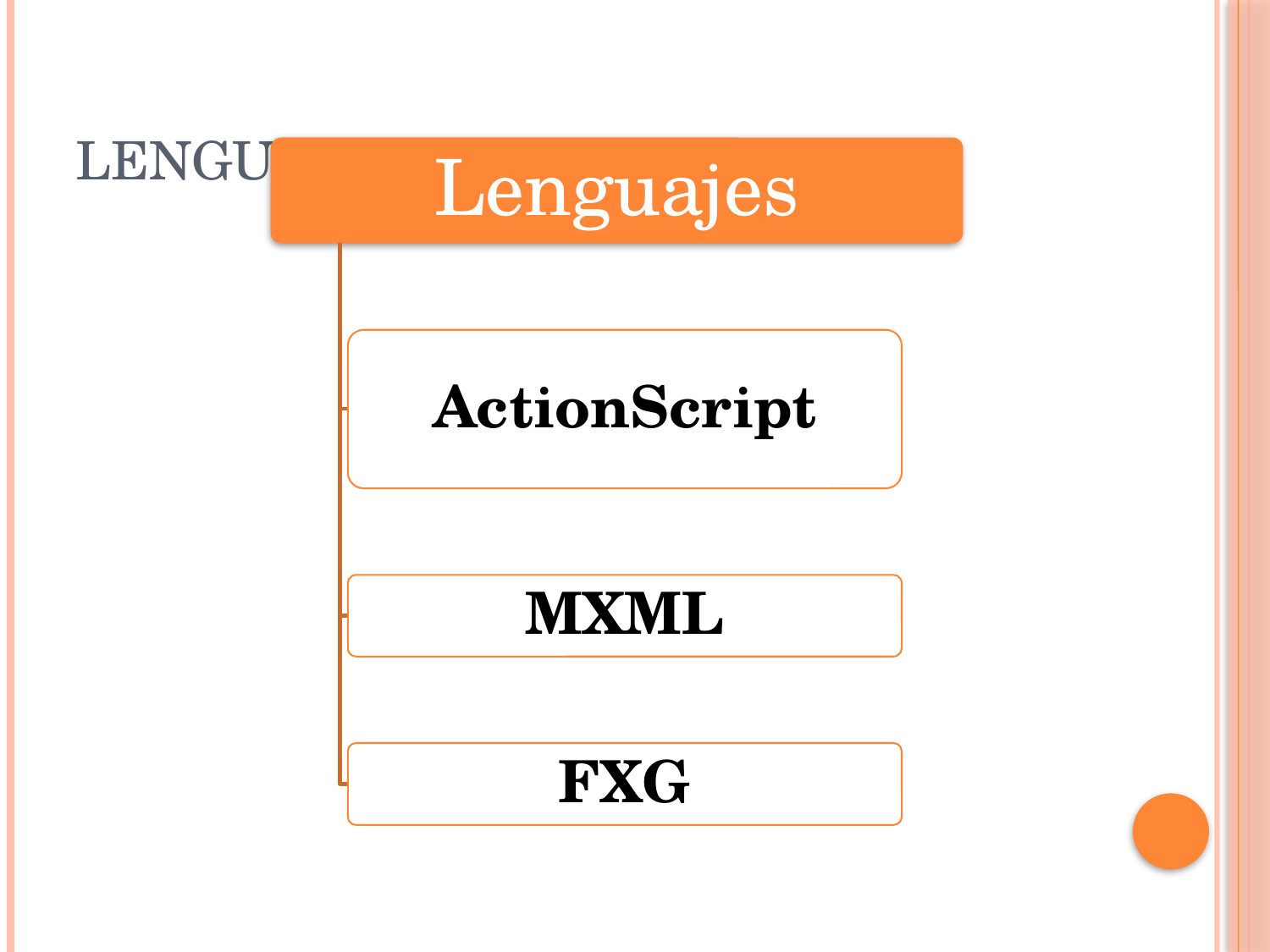

# Lenguaje en Flex
Lenguajes
ActionScript
MXML
FXG